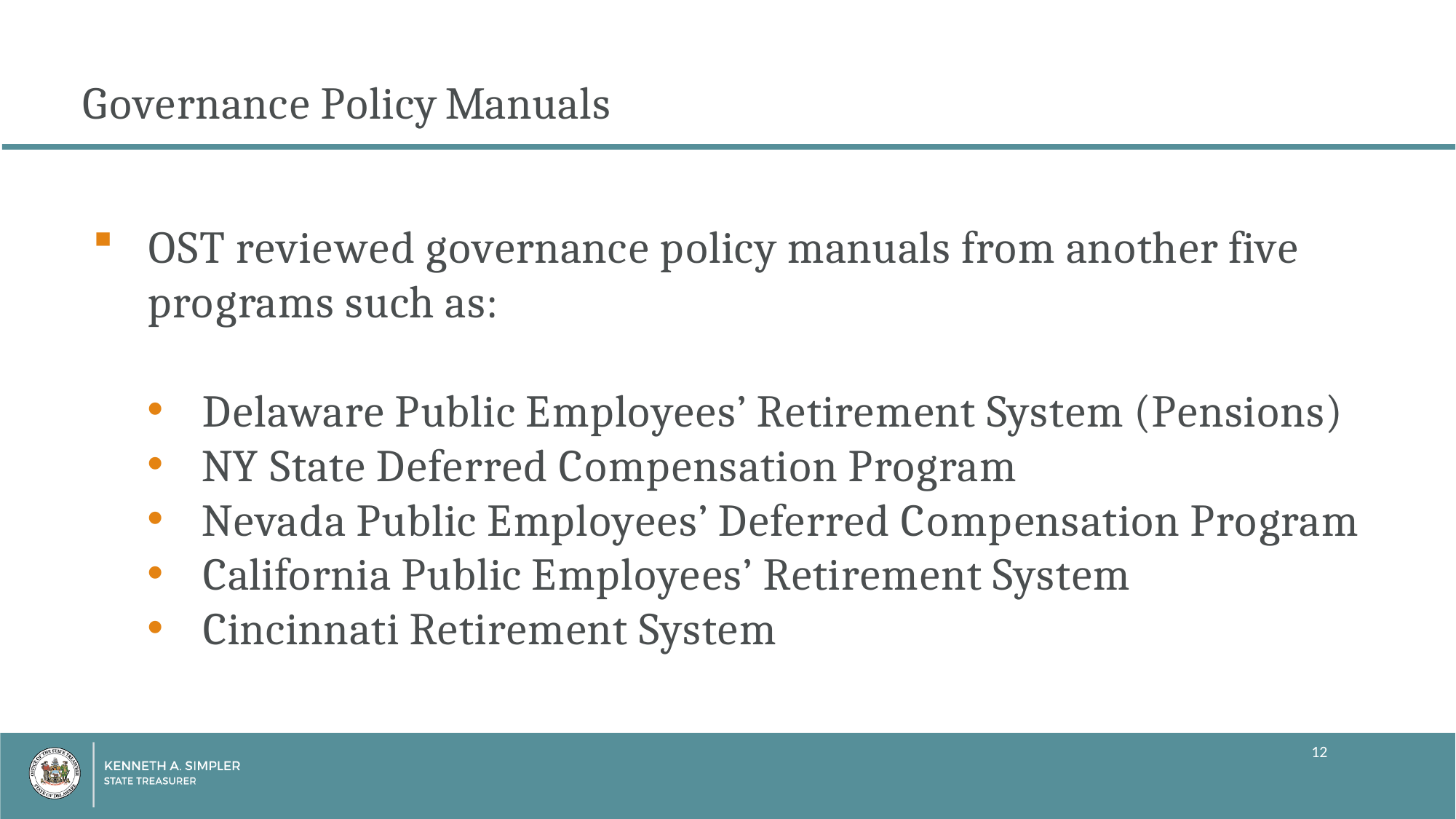

Governance Policy Manuals

OST reviewed governance policy manuals from another five programs such as:

Delaware Public Employees’ Retirement System (Pensions)
NY State Deferred Compensation Program
Nevada Public Employees’ Deferred Compensation Program
California Public Employees’ Retirement System
Cincinnati Retirement System

12